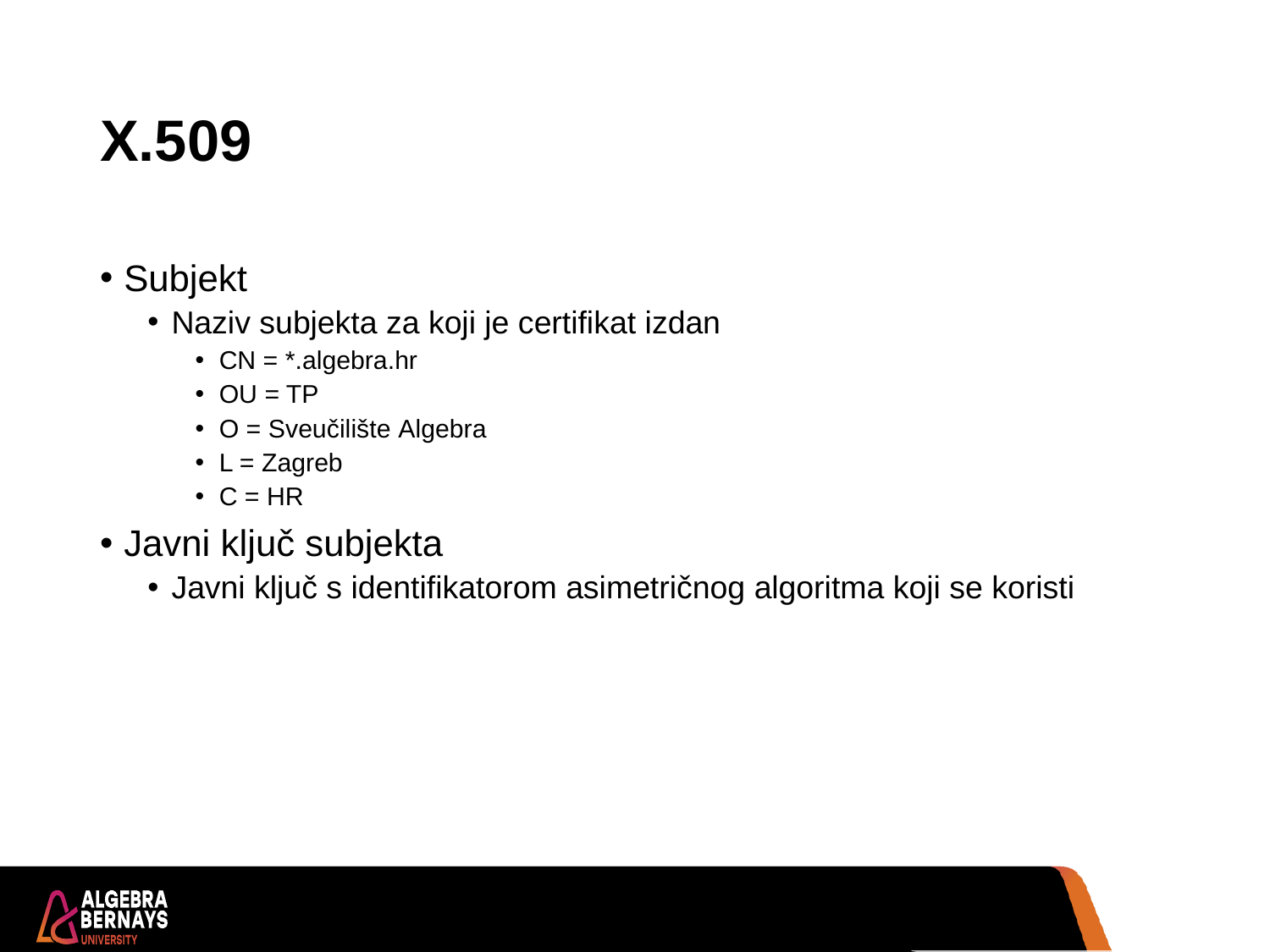

# X.509
Subjekt
Naziv subjekta za koji je certifikat izdan
CN = *.algebra.hr
OU = TP
O = Sveučilište Algebra
L = Zagreb
C = HR
Javni ključ subjekta
Javni ključ s identifikatorom asimetričnog algoritma koji se koristi